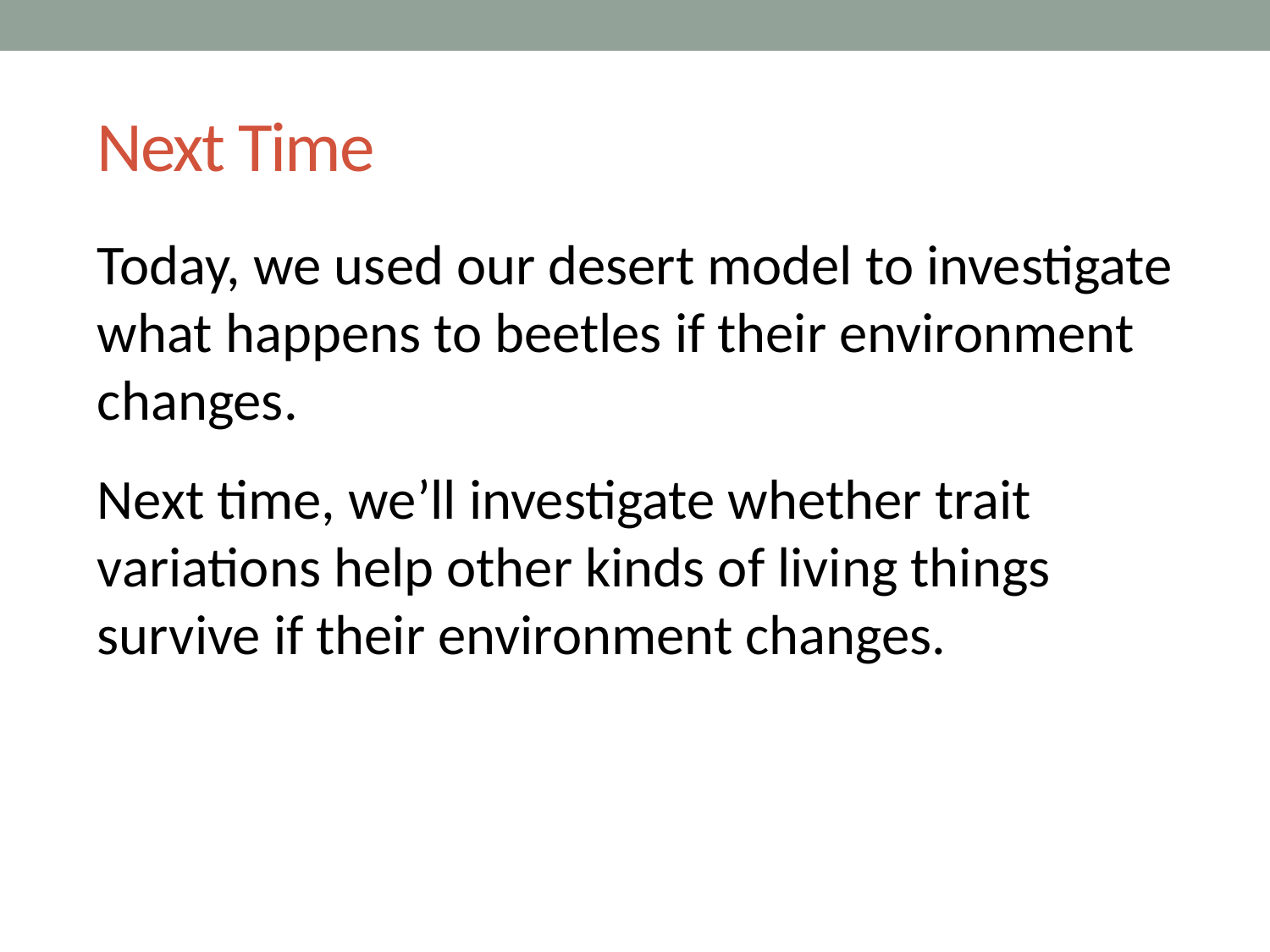

# Next Time
Today, we used our desert model to investigate what happens to beetles if their environment changes.
Next time, we’ll investigate whether trait variations help other kinds of living things survive if their environment changes.